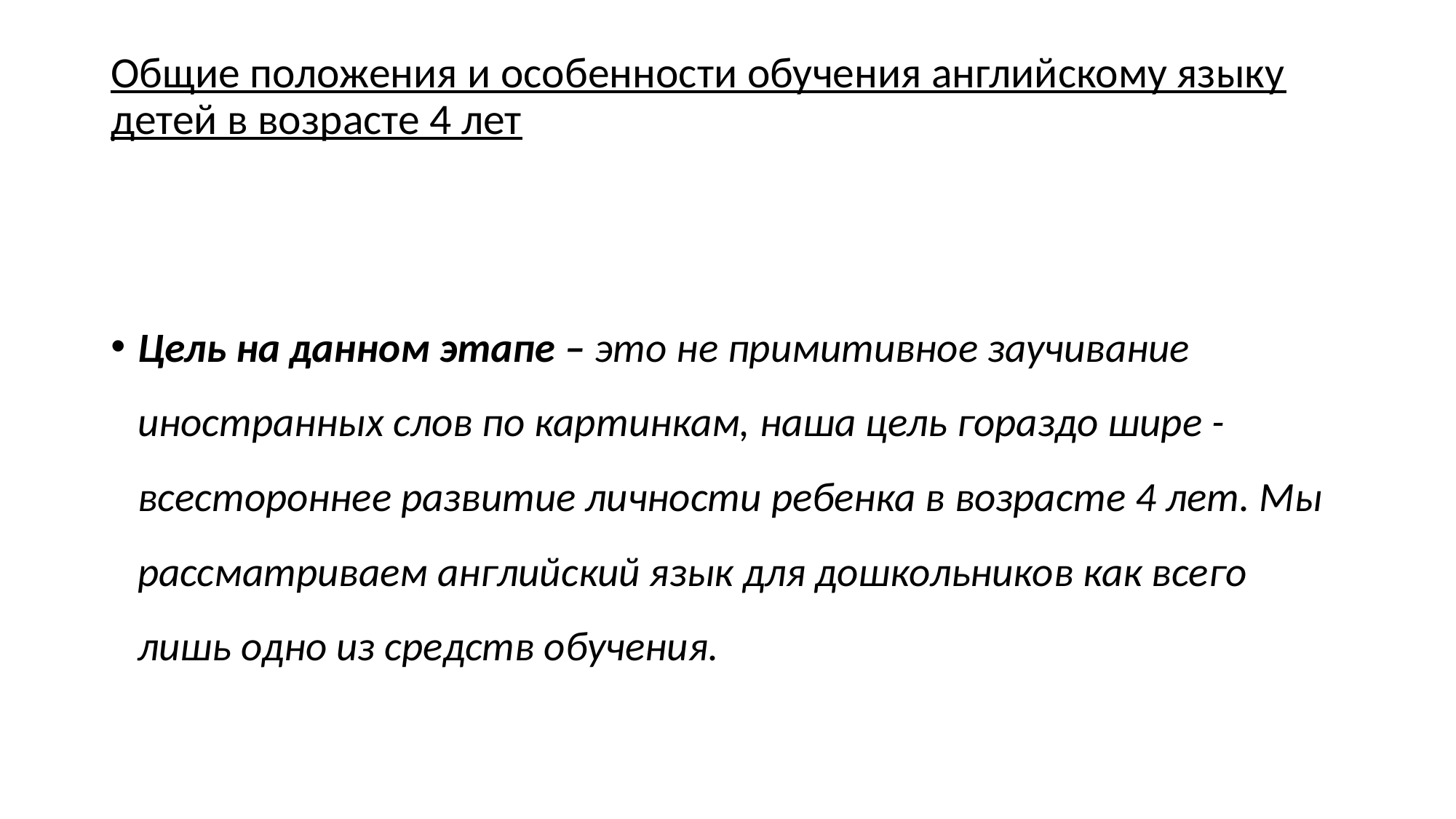

# Общие положения и особенности обучения английскому языку детей в возрасте 4 лет
Цель на данном этапе – это не примитивное заучивание иностранных слов по картинкам, наша цель гораздо шире - всестороннее развитие личности ребенка в возрасте 4 лет. Мы рассматриваем английский язык для дошкольников как всего лишь одно из средств обучения.